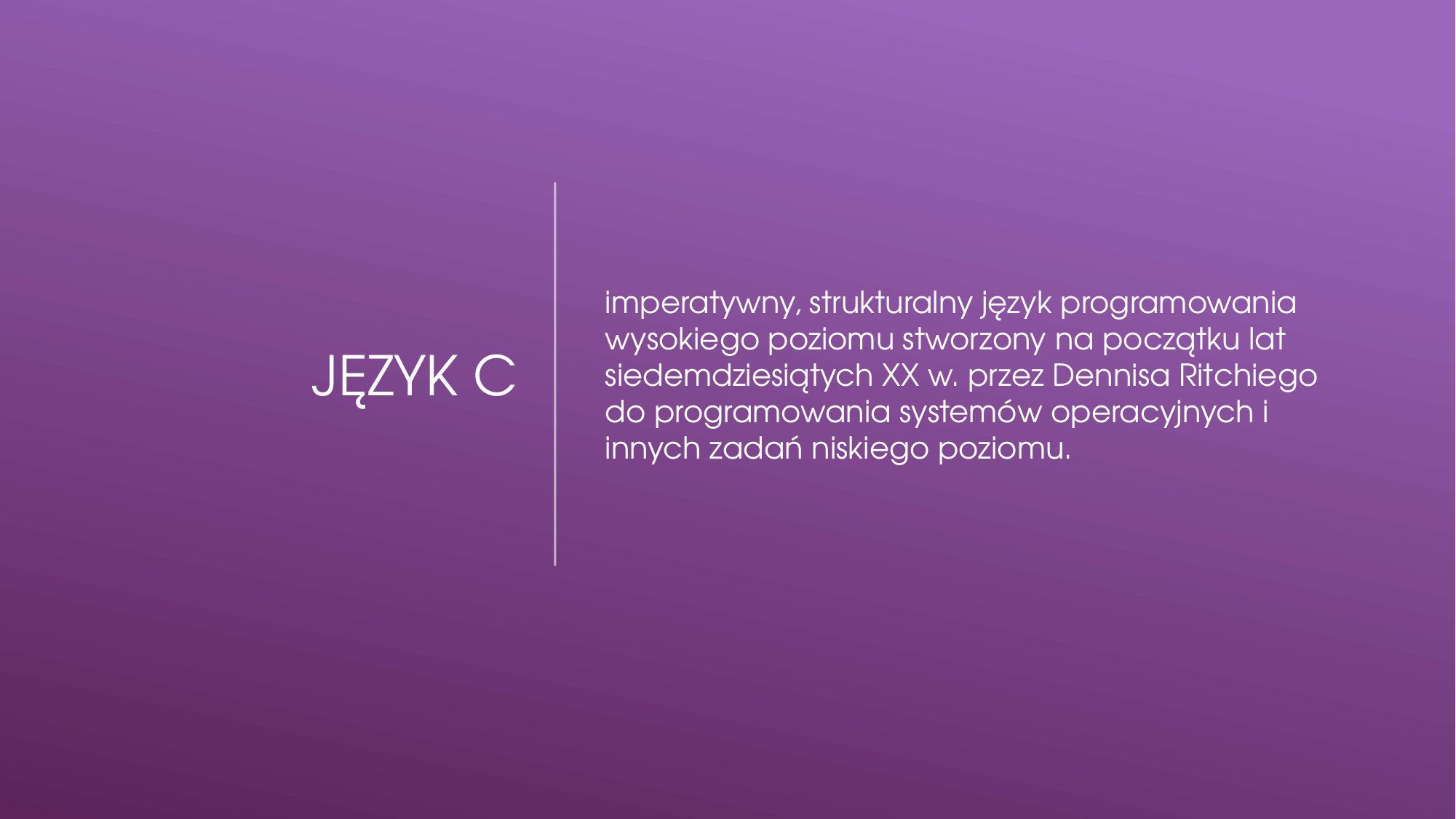

# Język C
imperatywny, strukturalny język programowania wysokiego poziomu stworzony na początku lat siedemdziesiątych XX w. przez Dennisa Ritchiego do programowania systemów operacyjnych i innych zadań niskiego poziomu.